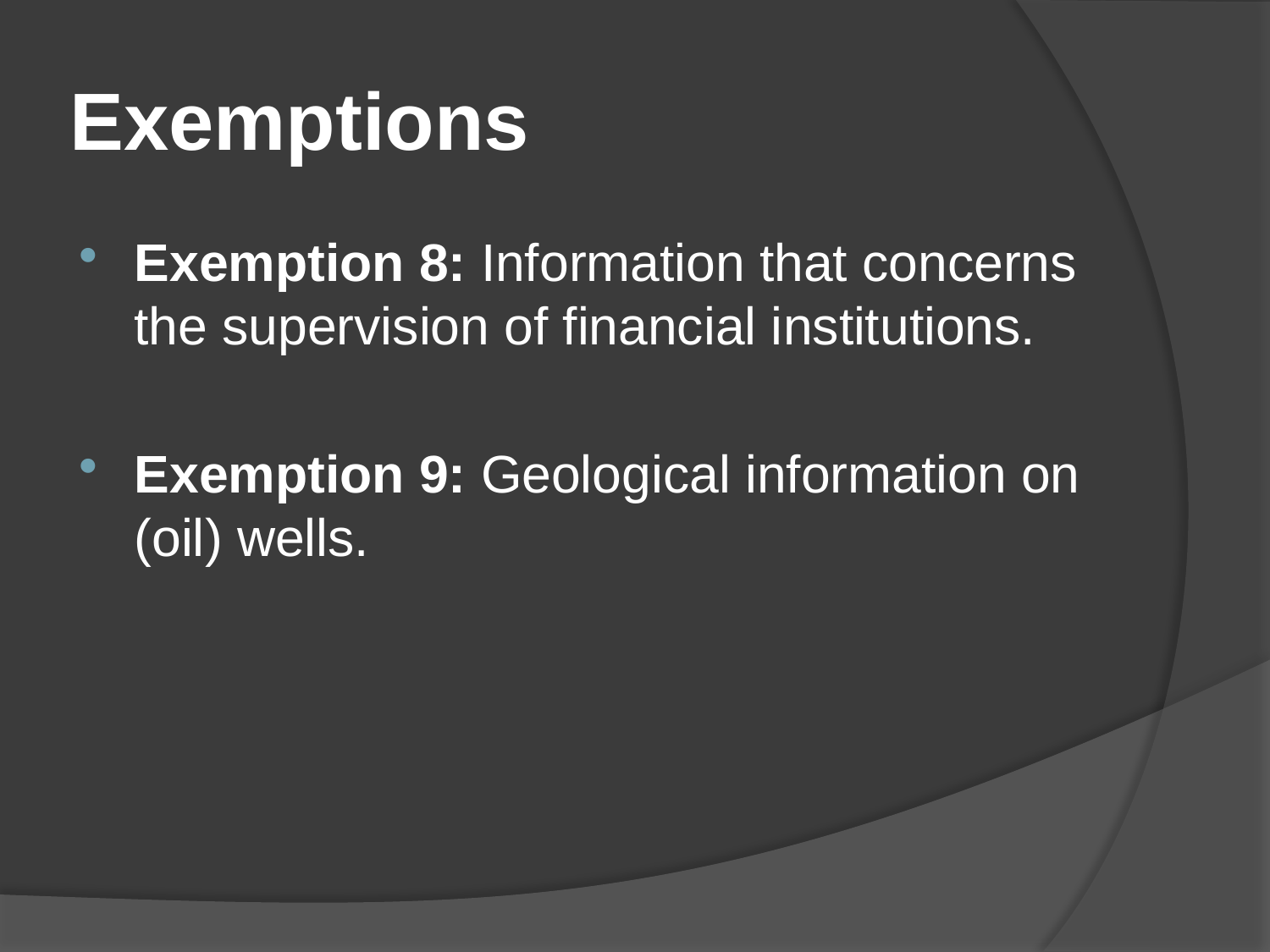

# Exemptions
Exemption 8: Information that concerns the supervision of financial institutions.

Exemption 9: Geological information on (oil) wells.